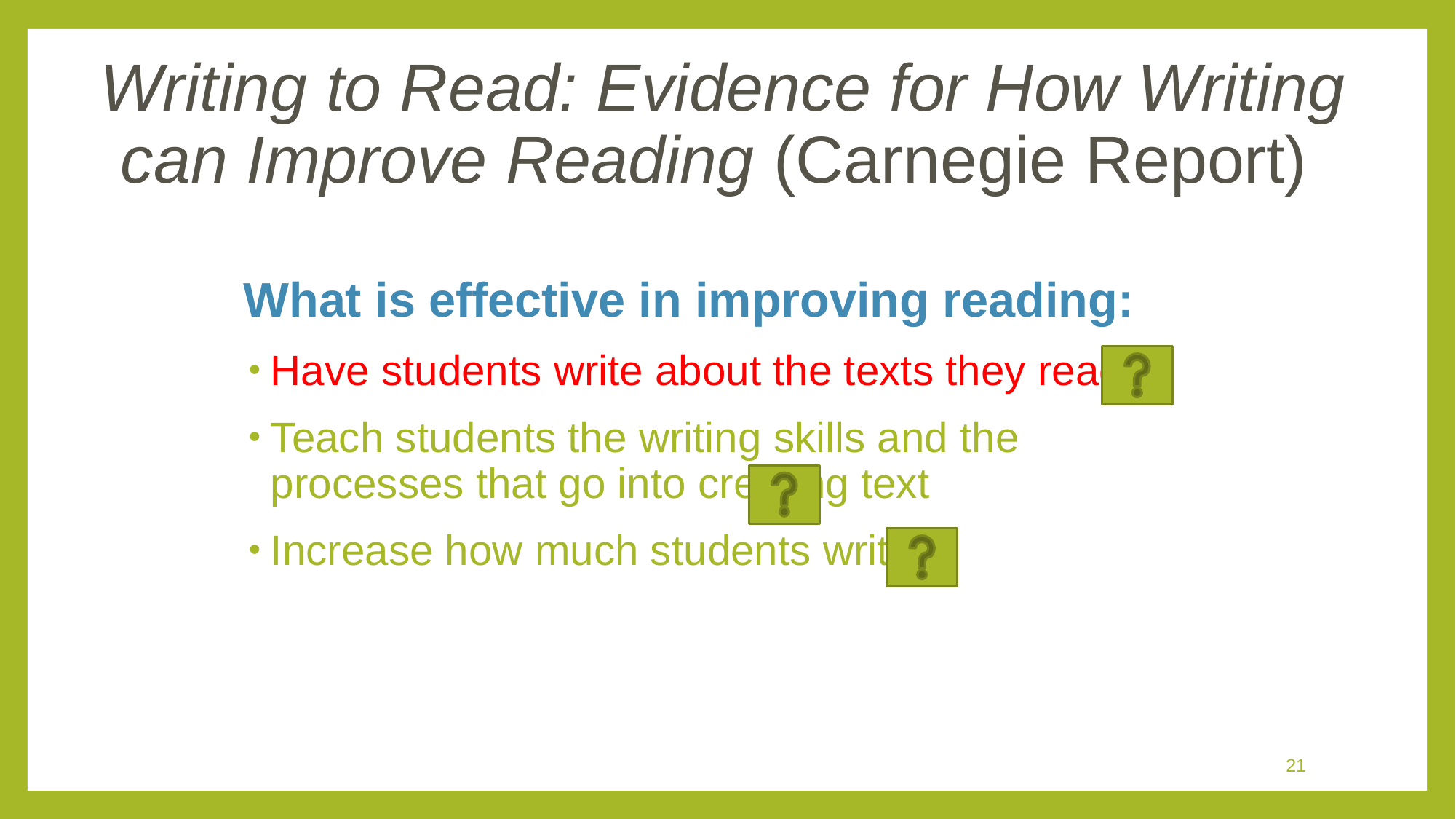

# Writing to Read: Evidence for How Writing can Improve Reading (Carnegie Report)
What is effective in improving reading:
Have students write about the texts they read
Teach students the writing skills and the processes that go into creating text
Increase how much students write

21